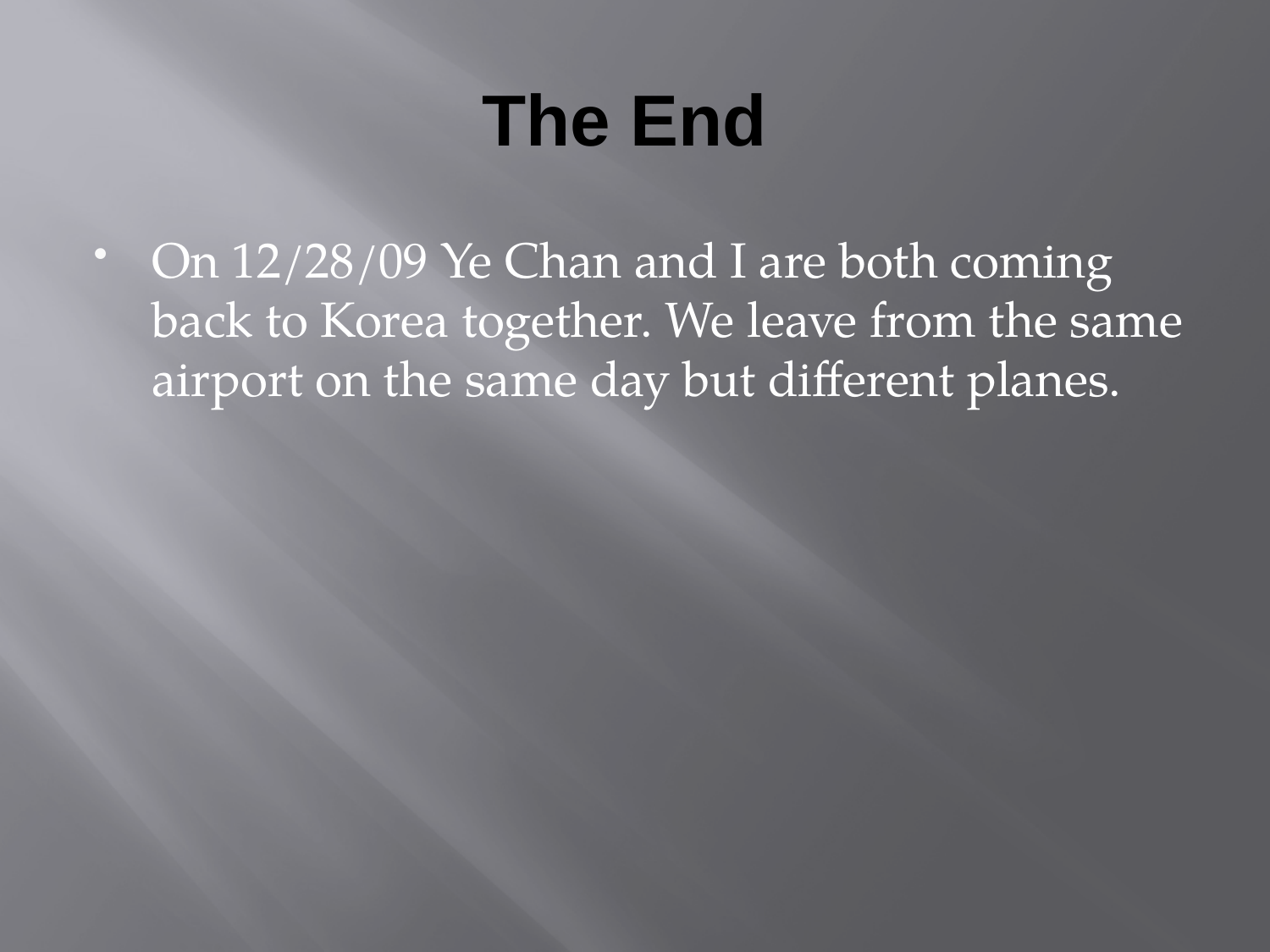

# The End
On 12/28/09 Ye Chan and I are both coming back to Korea together. We leave from the same airport on the same day but different planes.